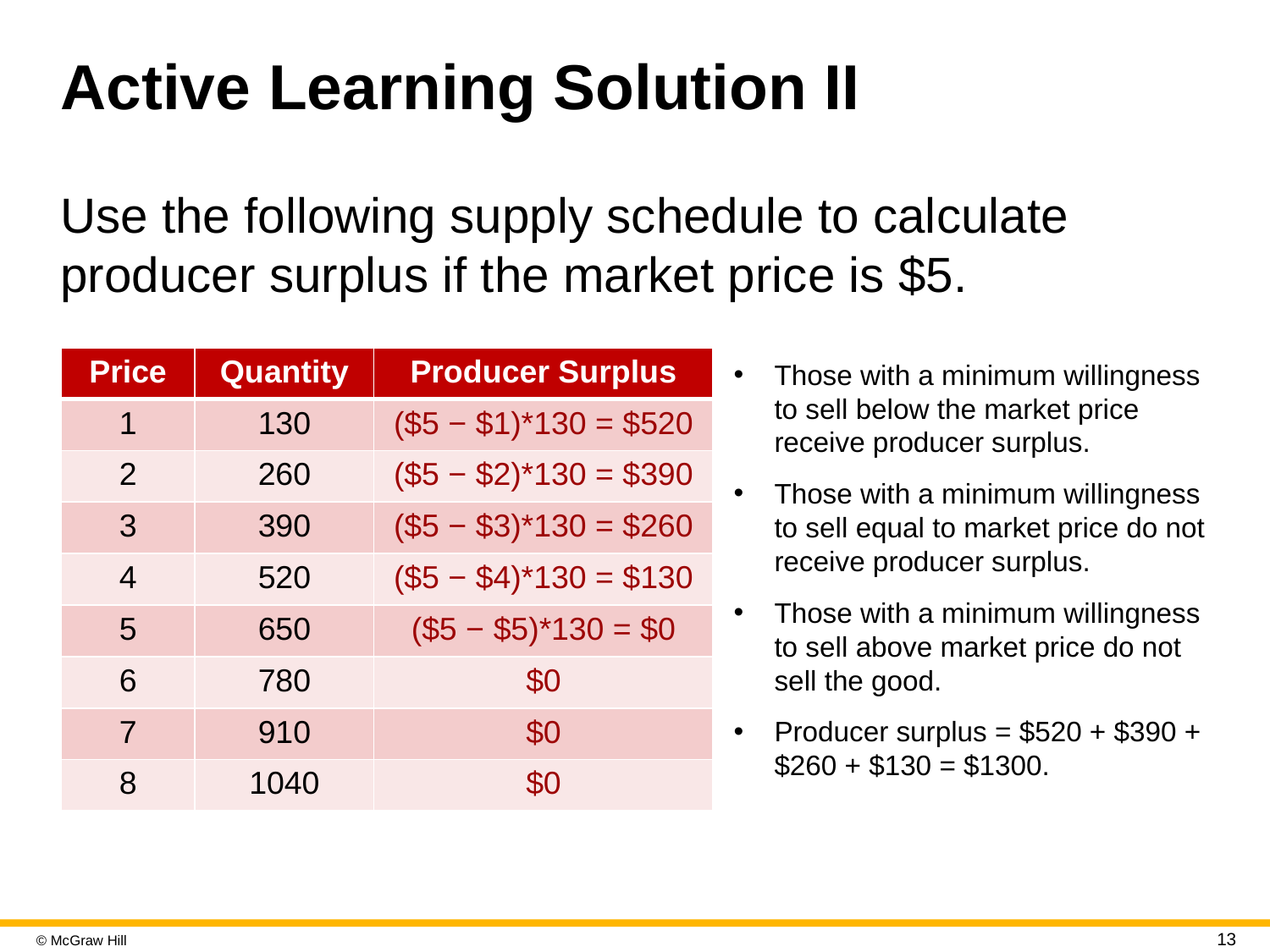

# Active Learning Solution II
Use the following supply schedule to calculate producer surplus if the market price is $5.
| Price | Quantity | Producer Surplus |
| --- | --- | --- |
| 1 | 130 | ($5 − $1)\*130 = $520 |
| 2 | 260 | ($5 − $2)\*130 = $390 |
| 3 | 390 | ($5 − $3)\*130 = $260 |
| 4 | 520 | ($5 − $4)\*130 = $130 |
| 5 | 650 | ($5 − $5)\*130 = $0 |
| 6 | 780 | $0 |
| 7 | 910 | $0 |
| 8 | 1040 | $0 |
Those with a minimum willingness to sell below the market price receive producer surplus.
Those with a minimum willingness to sell equal to market price do not receive producer surplus.
Those with a minimum willingness to sell above market price do not sell the good.
Producer surplus = $520 + $390 + $260 + $130 = $1300.